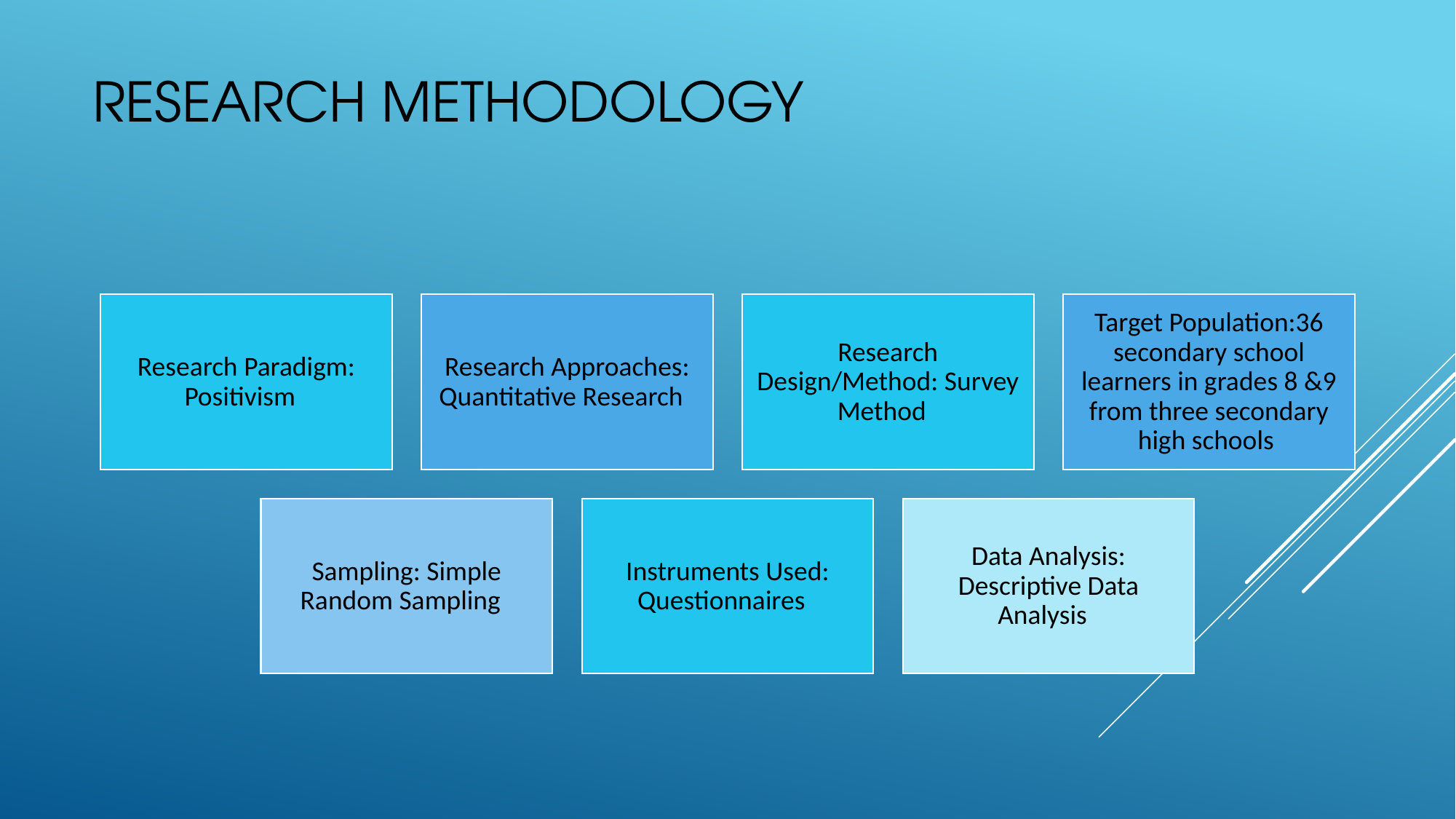

# Research Methodology
Research Paradigm: Positivism
Research Approaches: Quantitative Research
Research Design/Method: Survey Method
Target Population:36 secondary school learners in grades 8 &9 from three secondary high schools
Sampling: Simple Random Sampling
Instruments Used: Questionnaires
Data Analysis: Descriptive Data Analysis